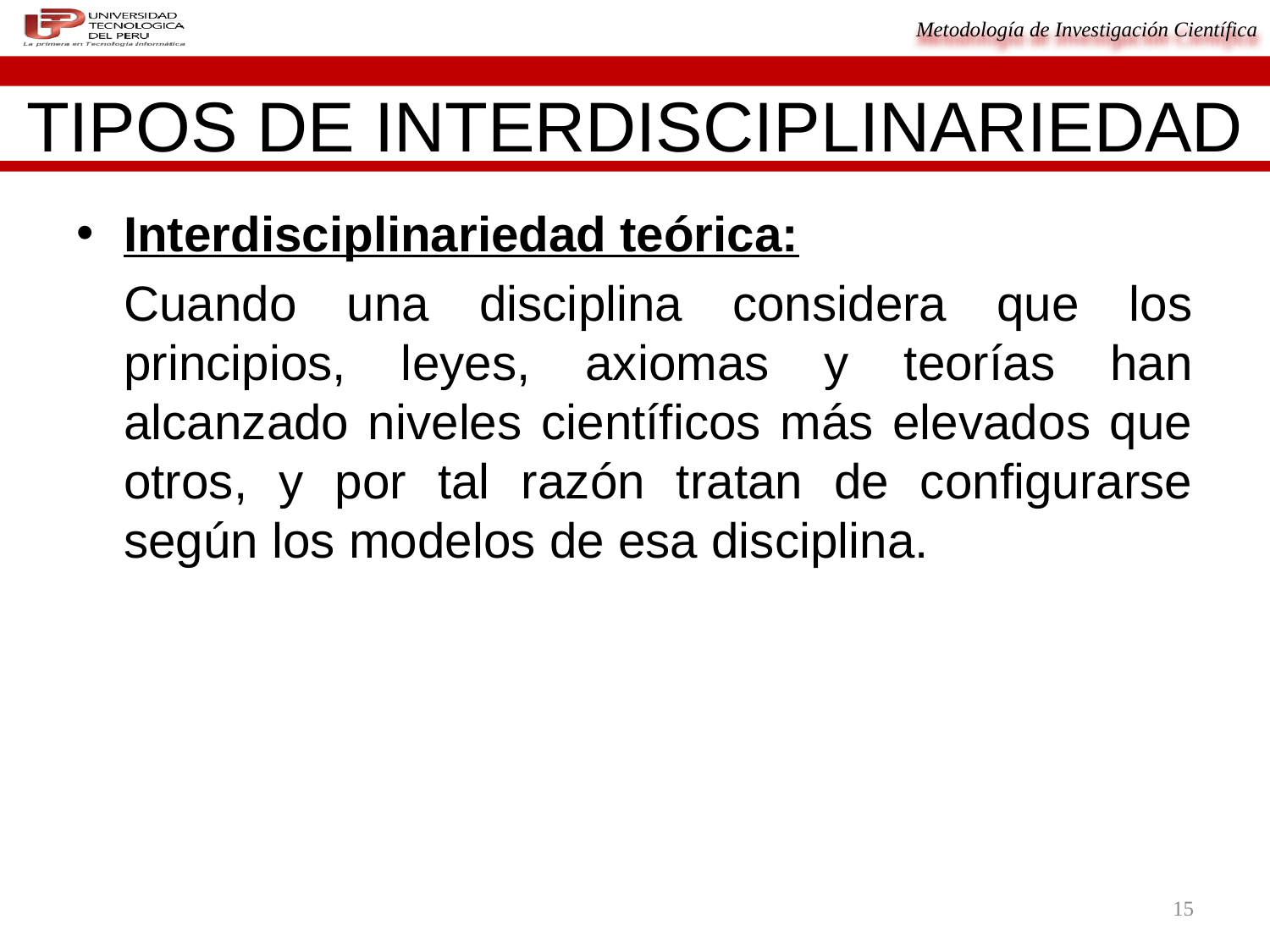

# TIPOS DE INTERDISCIPLINARIEDAD
Interdisciplinariedad teórica:
	Cuando una disciplina considera que los principios, leyes, axiomas y teorías han alcanzado niveles científicos más elevados que otros, y por tal razón tratan de configurarse según los modelos de esa disciplina.
15